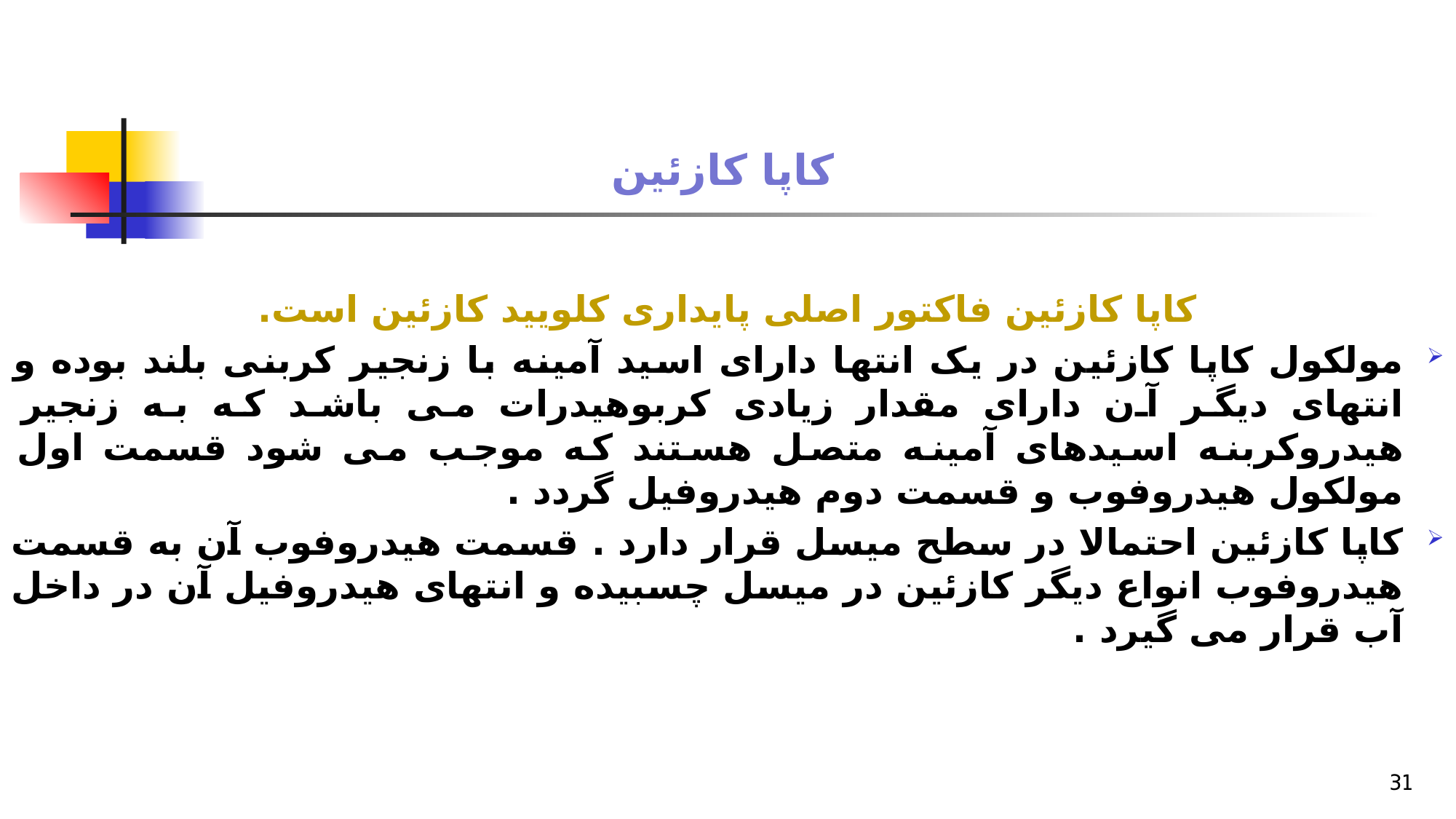

# کاپا کازئین

کاپا کازئین فاکتور اصلی پایداری کلویید کازئین است.
مولکول کاپا کازئین در یک انتها دارای اسید آمینه با زنجیر کربنی بلند بوده و انتهای دیگر آن دارای مقدار زیادی کربوهیدرات می باشد که به زنجیر هیدروکربنه اسیدهای آمینه متصل هستند که موجب می شود قسمت اول مولکول هیدروفوب و قسمت دوم هیدروفیل گردد .
کاپا کازئین احتمالا در سطح میسل قرار دارد . قسمت هیدروفوب آن به قسمت هیدروفوب انواع دیگر کازئین در میسل چسبیده و انتهای هیدروفیل آن در داخل آب قرار می گیرد .

31